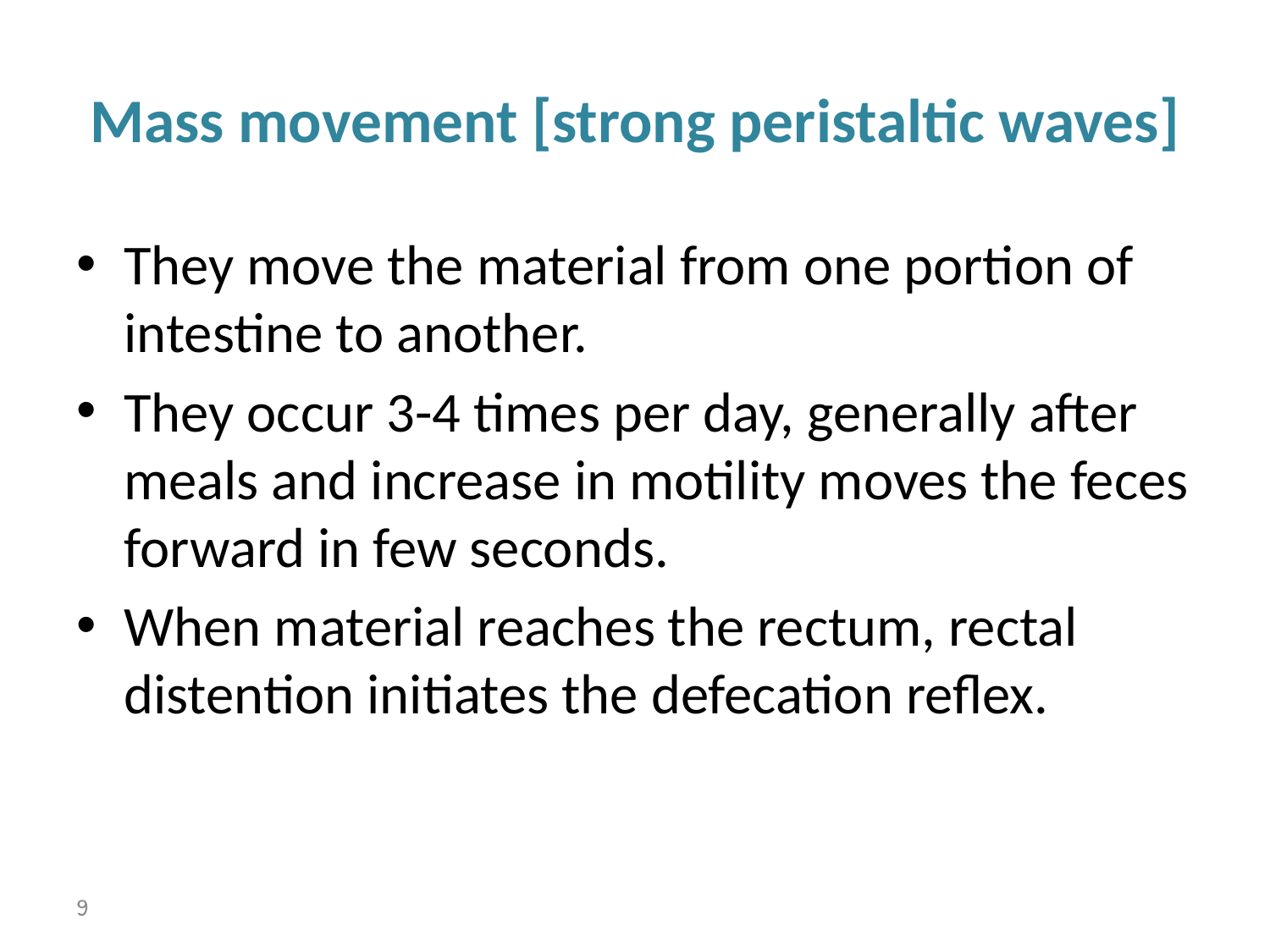

# Mass movement [strong peristaltic waves]
They move the material from one portion of intestine to another.
They occur 3-4 times per day, generally after meals and increase in motility moves the feces forward in few seconds.
When material reaches the rectum, rectal distention initiates the defecation reflex.
9